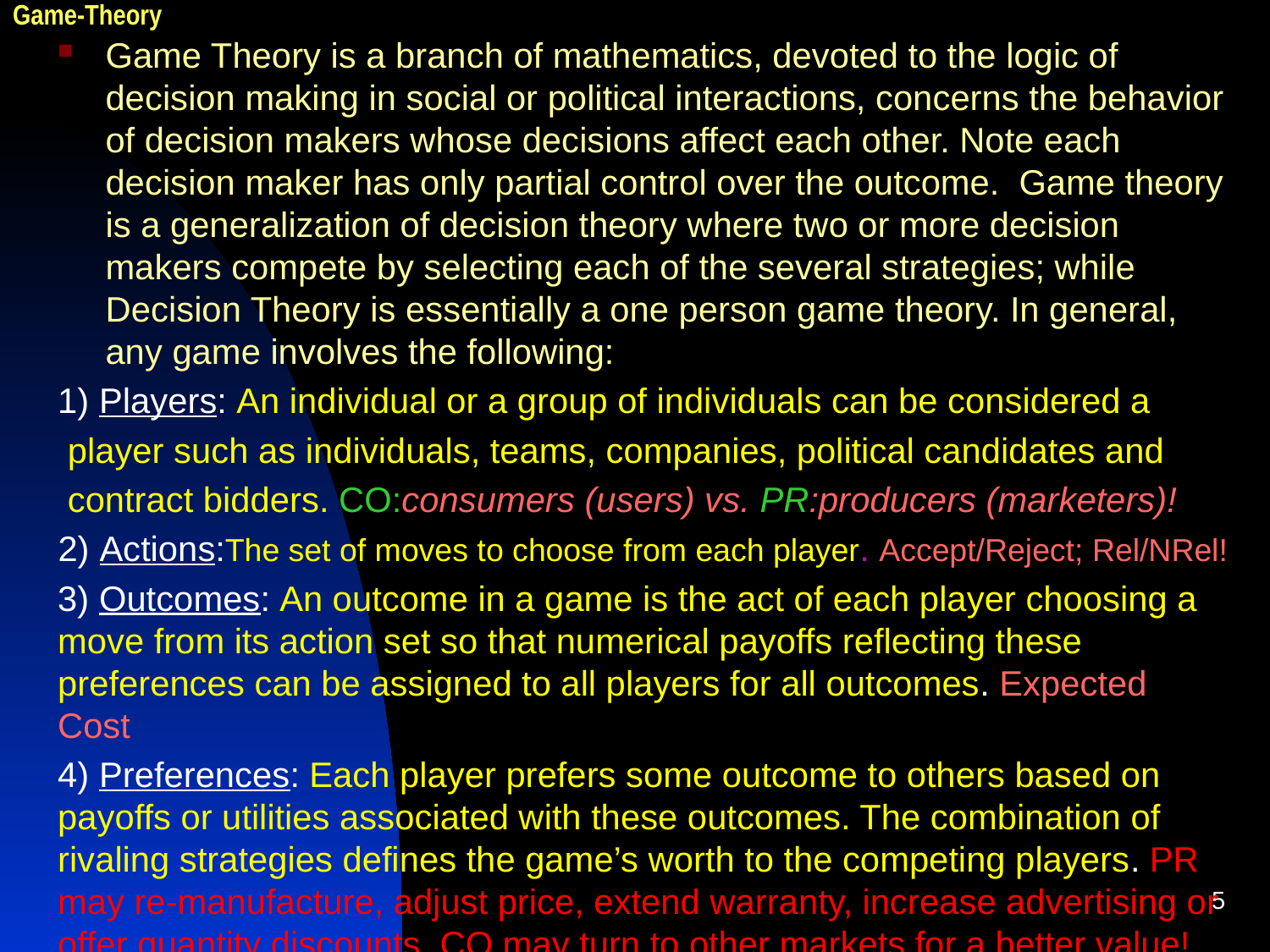

# Game-Theory
Game Theory is a branch of mathematics, devoted to the logic of decision making in social or political interactions, concerns the behavior of decision makers whose decisions affect each other. Note each decision maker has only partial control over the outcome.  Game theory is a generalization of decision theory where two or more decision makers compete by selecting each of the several strategies; while Decision Theory is essentially a one person game theory. In general, any game involves the following:
1) Players: An individual or a group of individuals can be considered a
 player such as individuals, teams, companies, political candidates and
 contract bidders. CO:consumers (users) vs. PR:producers (marketers)!
2) Actions:The set of moves to choose from each player. Accept/Reject; Rel/NRel!
3) Outcomes: An outcome in a game is the act of each player choosing a move from its action set so that numerical payoffs reflecting these preferences can be assigned to all players for all outcomes. Expected Cost
4) Preferences: Each player prefers some outcome to others based on payoffs or utilities associated with these outcomes. The combination of rivaling strategies defines the game’s worth to the competing players. PR may re-manufacture, adjust price, extend warranty, increase advertising or offer quantity discounts. CO may turn to other markets for a better value!
5